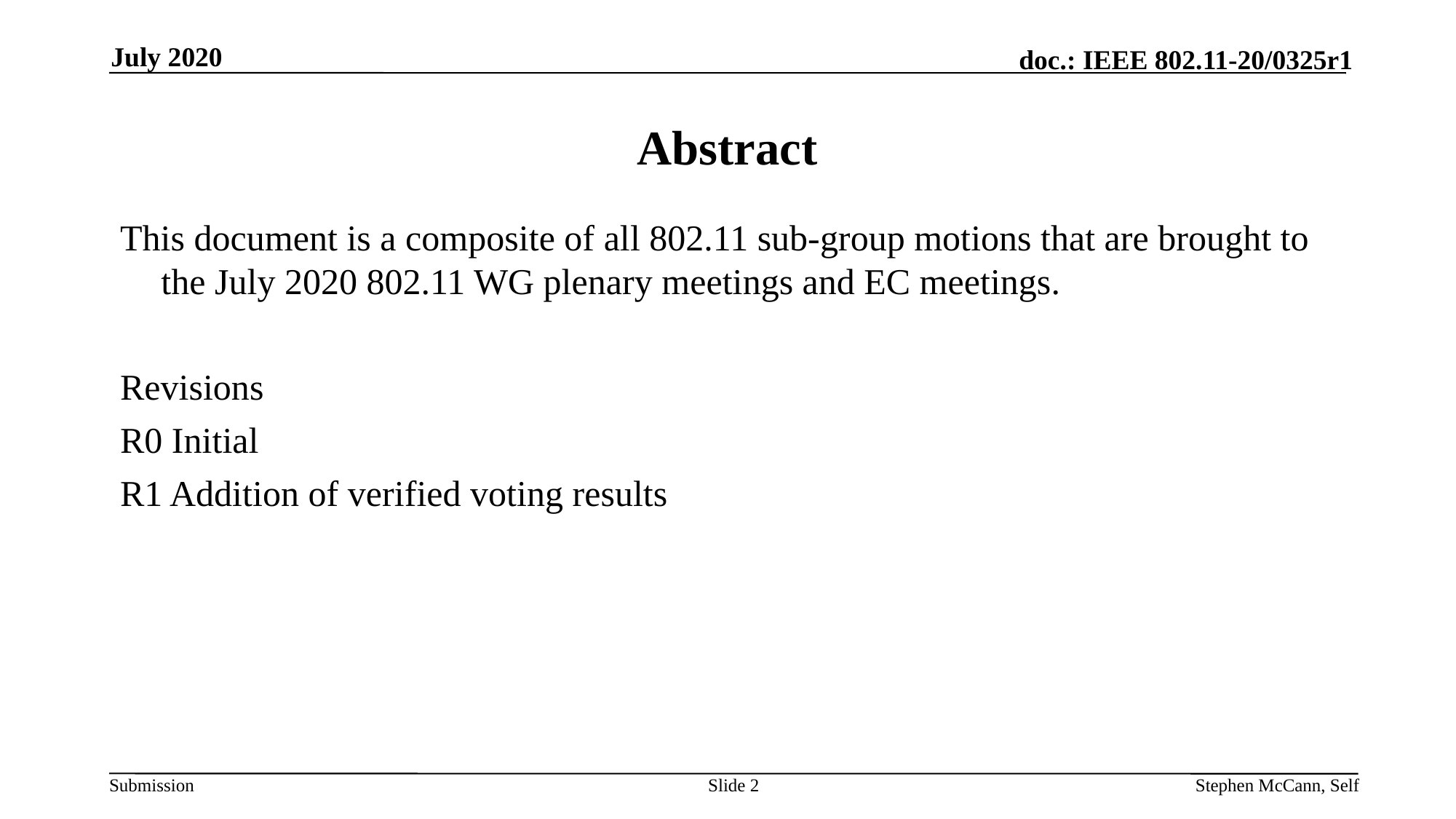

July 2020
# Abstract
This document is a composite of all 802.11 sub-group motions that are brought to the July 2020 802.11 WG plenary meetings and EC meetings.

Revisions
R0 Initial
R1 Addition of verified voting results
Slide 2
Stephen McCann, Self